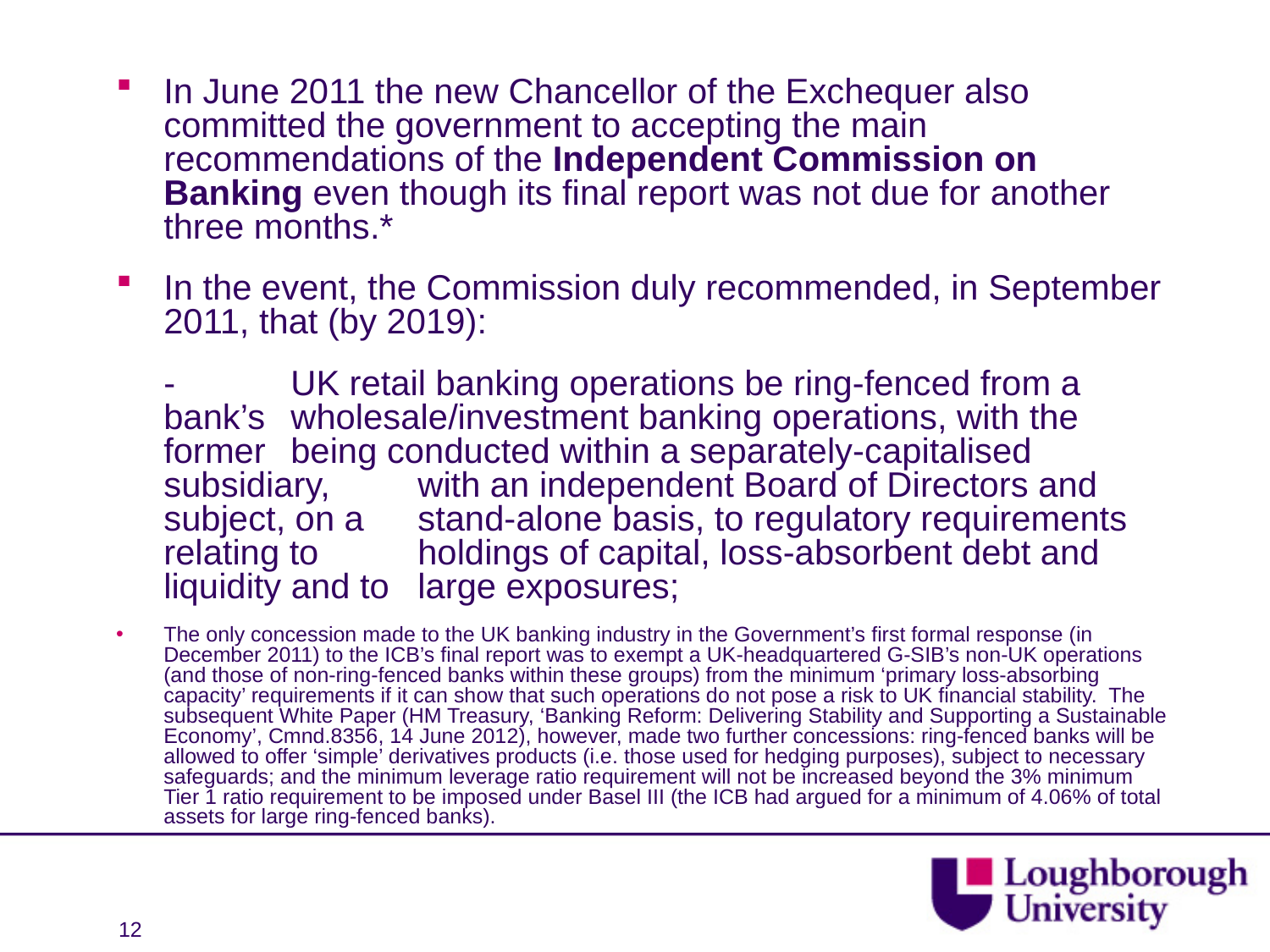

In June 2011 the new Chancellor of the Exchequer also committed the government to accepting the main recommendations of the Independent Commission on Banking even though its final report was not due for another three months.*

In the event, the Commission duly recommended, in September 2011, that (by 2019):

	- 	UK retail banking operations be ring-fenced from a bank’s 	wholesale/investment banking operations, with the former 	being conducted within a separately-capitalised subsidiary, 	with an independent Board of Directors and subject, on a 	stand-alone basis, to regulatory requirements relating to 	holdings of capital, loss-absorbent debt and liquidity and to 	large exposures;

The only concession made to the UK banking industry in the Government’s first formal response (in December 2011) to the ICB’s final report was to exempt a UK-headquartered G-SIB’s non-UK operations (and those of non-ring-fenced banks within these groups) from the minimum ‘primary loss-absorbing capacity’ requirements if it can show that such operations do not pose a risk to UK financial stability.  The subsequent White Paper (HM Treasury, ‘Banking Reform: Delivering Stability and Supporting a Sustainable Economy’, Cmnd.8356, 14 June 2012), however, made two further concessions: ring-fenced banks will be allowed to offer ‘simple’ derivatives products (i.e. those used for hedging purposes), subject to necessary safeguards; and the minimum leverage ratio requirement will not be increased beyond the 3% minimum Tier 1 ratio requirement to be imposed under Basel III (the ICB had argued for a minimum of 4.06% of total assets for large ring-fenced banks).
12